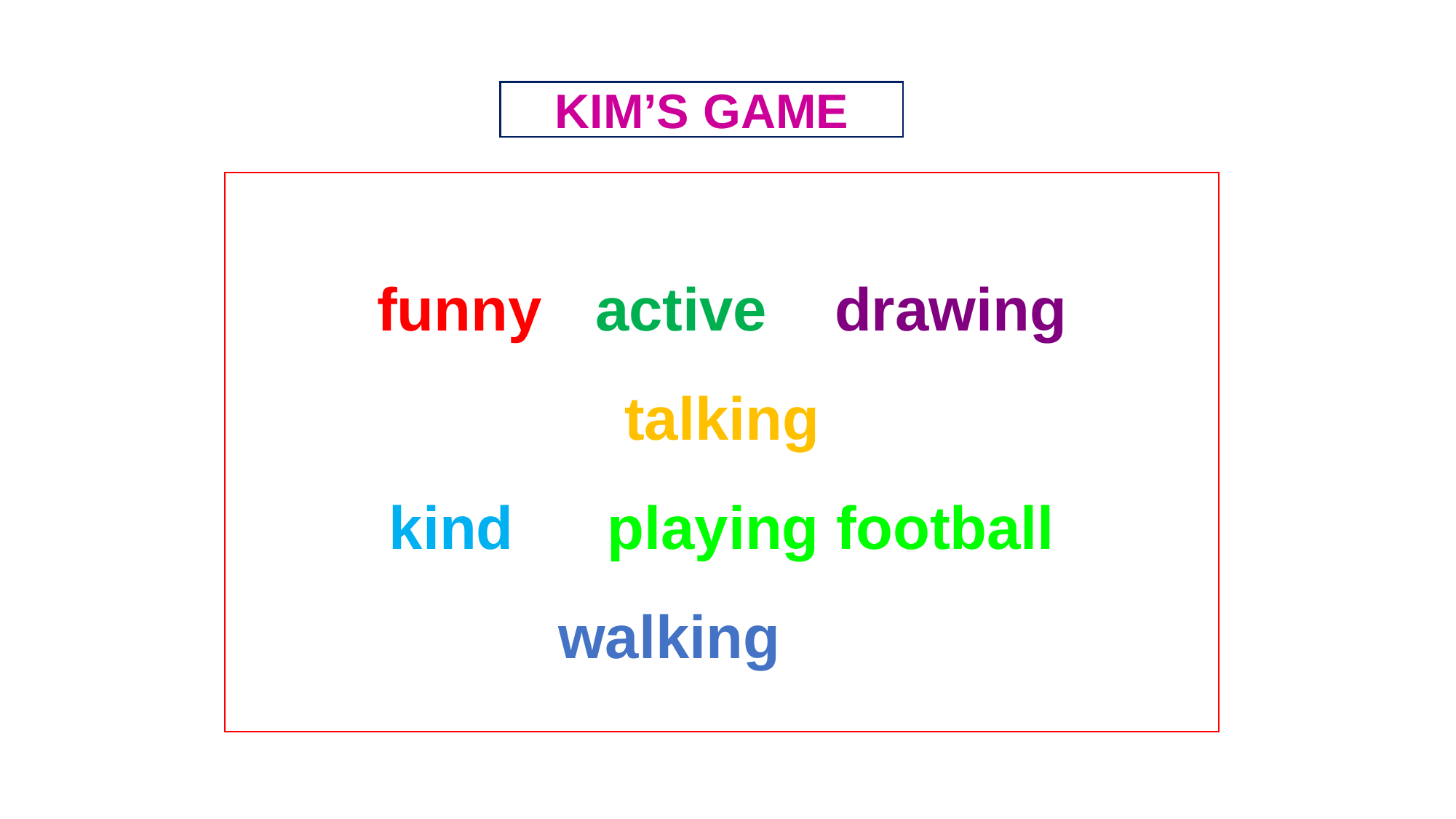

KIM’S GAME
funny	active    drawing
talking
kind	playing football
walking